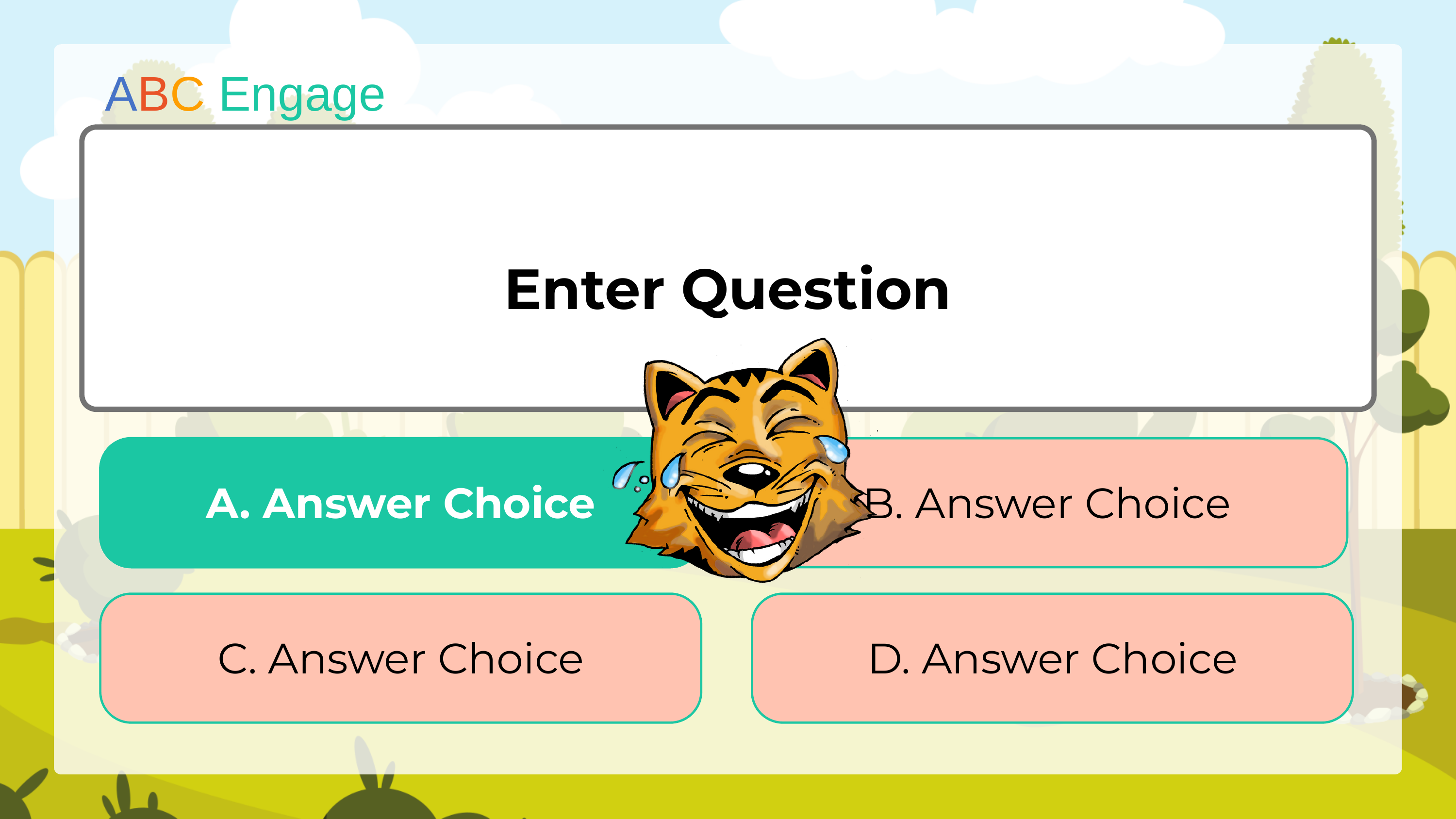

ABC Engage

Enter Question

A. Answer Choice

A. Answer Choice

B. Answer Choice

C. Answer Choice

D. Answer Choice